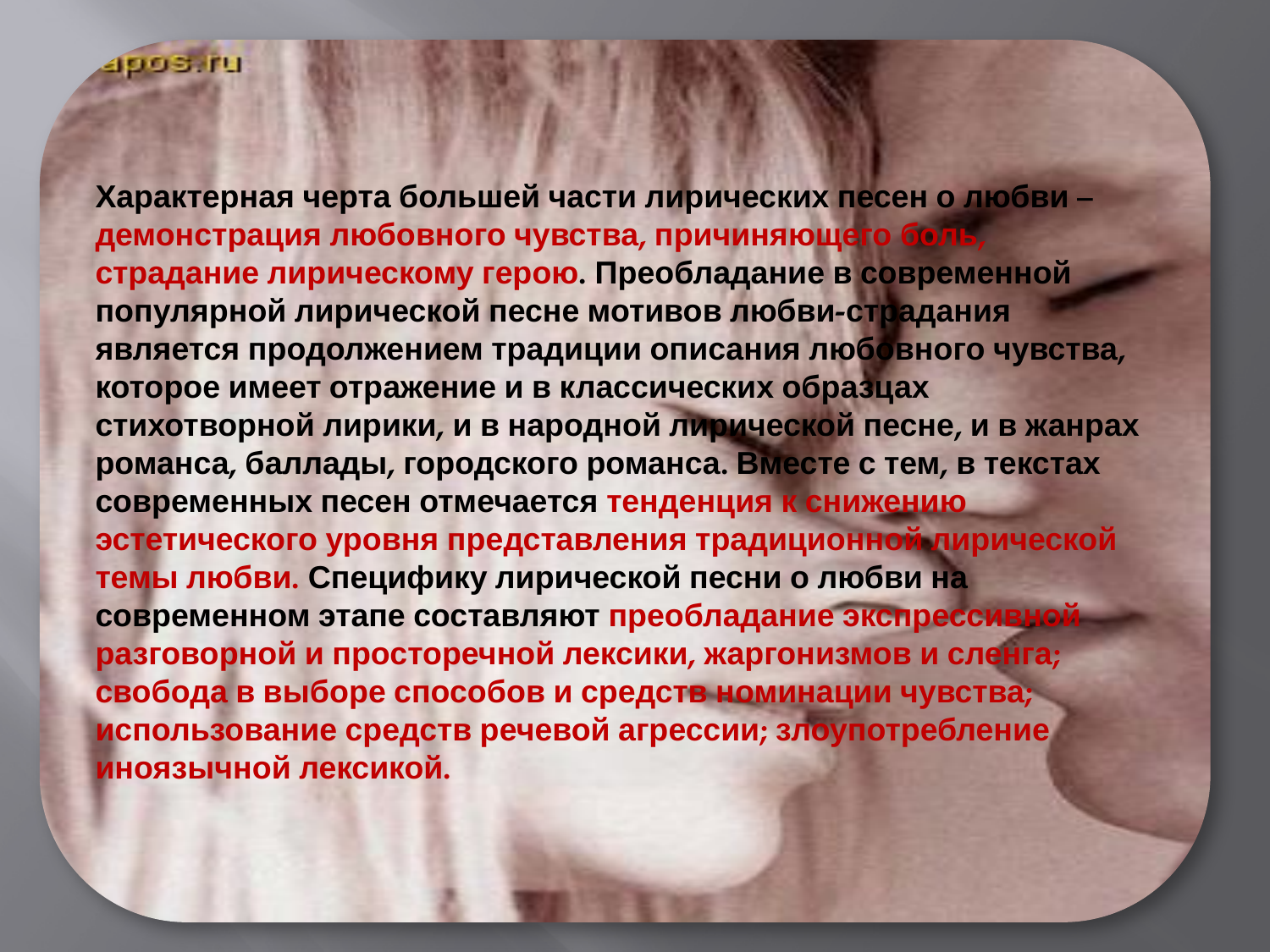

Характерная черта большей части лирических песен о любви – демонстрация любовного чувства, причиняющего боль, страдание лирическому герою. Преобладание в современной популярной лирической песне мотивов любви-страдания является продолжением традиции описания любовного чувства, которое имеет отражение и в классических образцах стихотворной лирики, и в народной лирической песне, и в жанрах романса, баллады, городского романса. Вместе с тем, в текстах современных песен отмечается тенденция к снижению эстетического уровня представления традиционной лирической темы любви. Специфику лирической песни о любви на современном этапе составляют преобладание экспрессивной разговорной и просторечной лексики, жаргонизмов и сленга; свобода в выборе способов и средств номинации чувства; использование средств речевой агрессии; злоупотребление иноязычной лексикой.